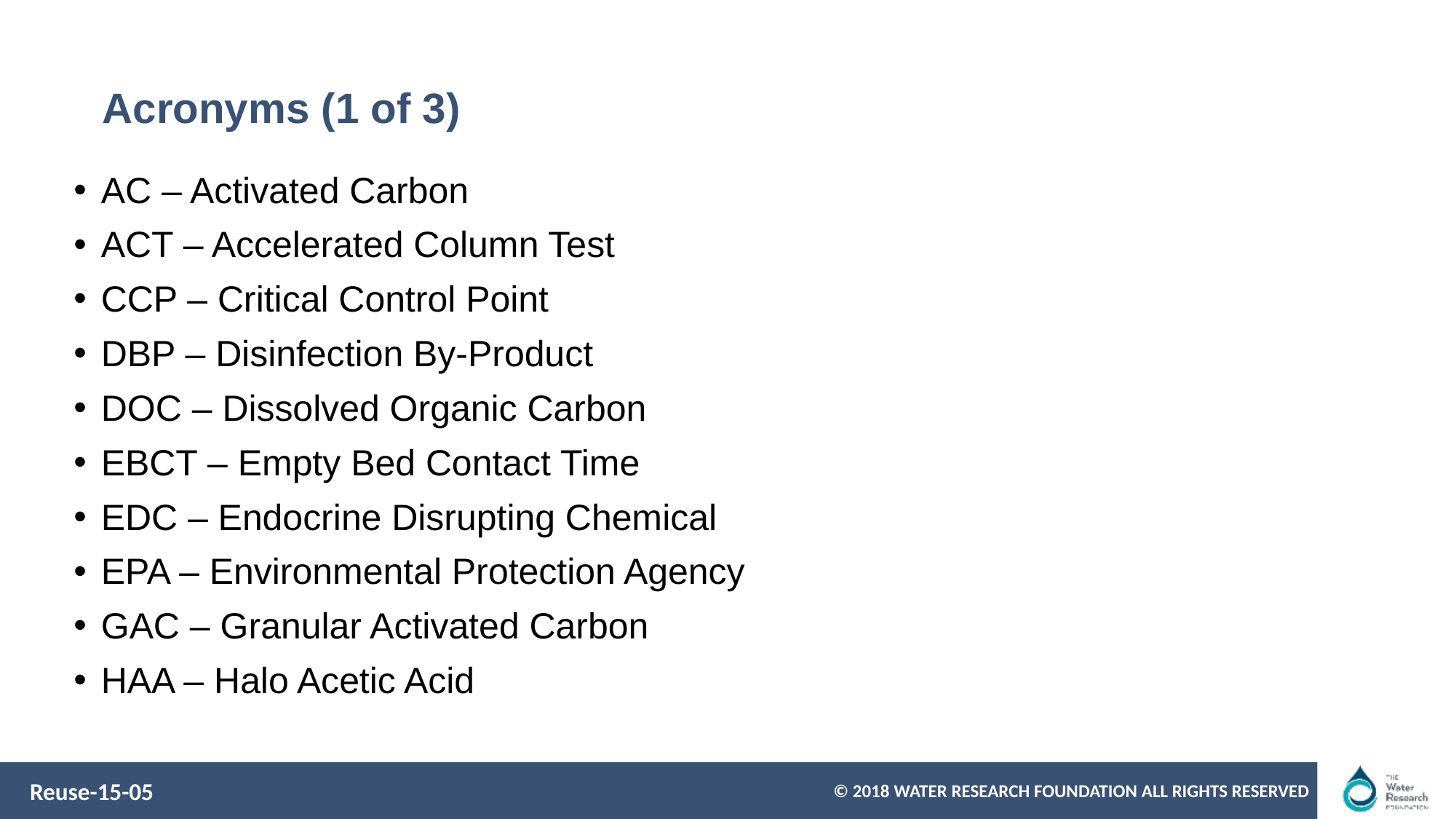

# Acronyms (1 of 3)
AC – Activated Carbon
ACT – Accelerated Column Test
CCP – Critical Control Point
DBP – Disinfection By-Product
DOC – Dissolved Organic Carbon
EBCT – Empty Bed Contact Time
EDC – Endocrine Disrupting Chemical
EPA – Environmental Protection Agency
GAC – Granular Activated Carbon
HAA – Halo Acetic Acid